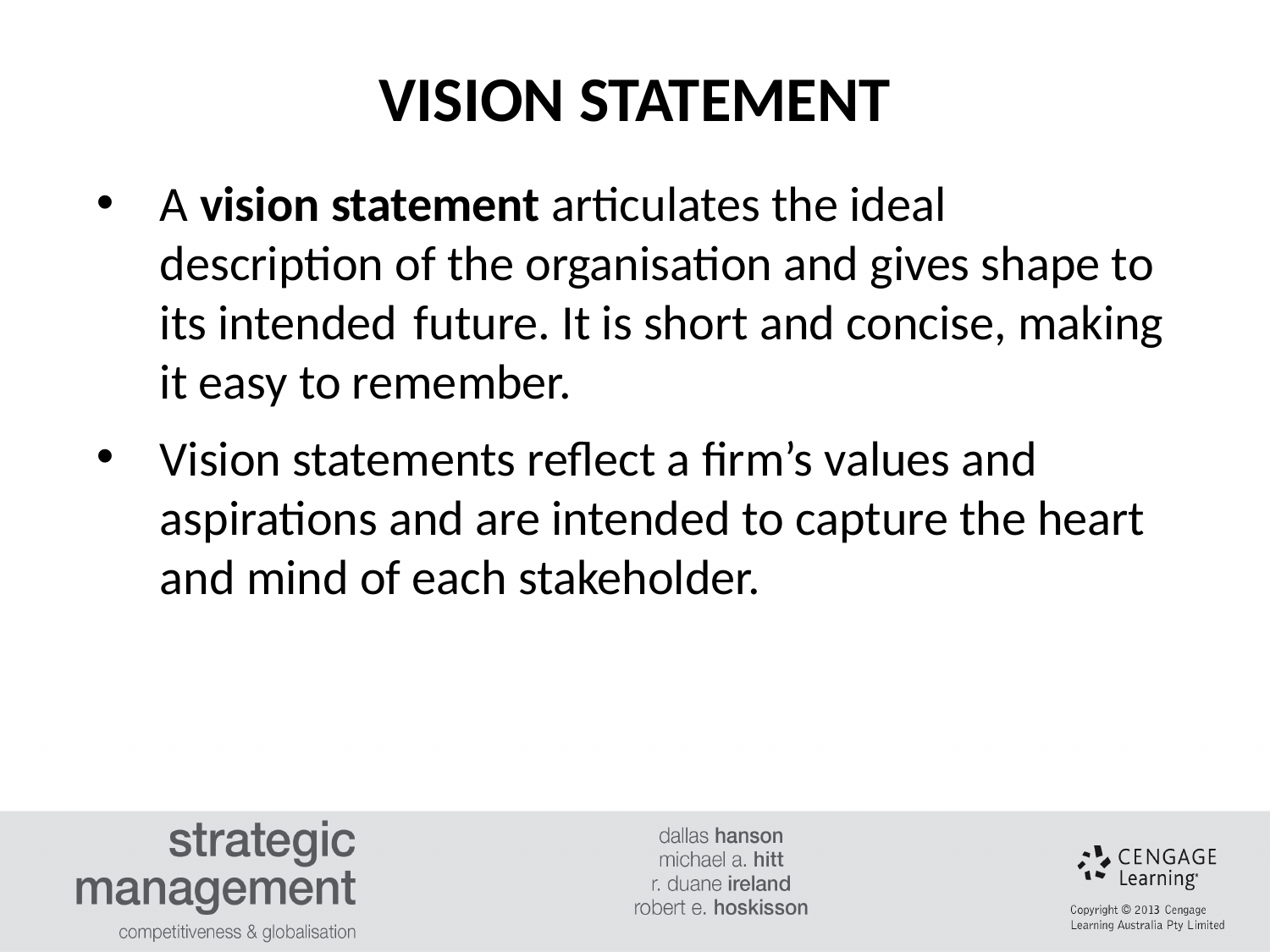

VISION STATEMENT
A vision statement articulates the ideal description of the organisation and gives shape to its intended	future. It is short and concise, making it easy to remember.
Vision statements reflect a firm’s values and aspirations and are intended to capture the heart and mind of each stakeholder.